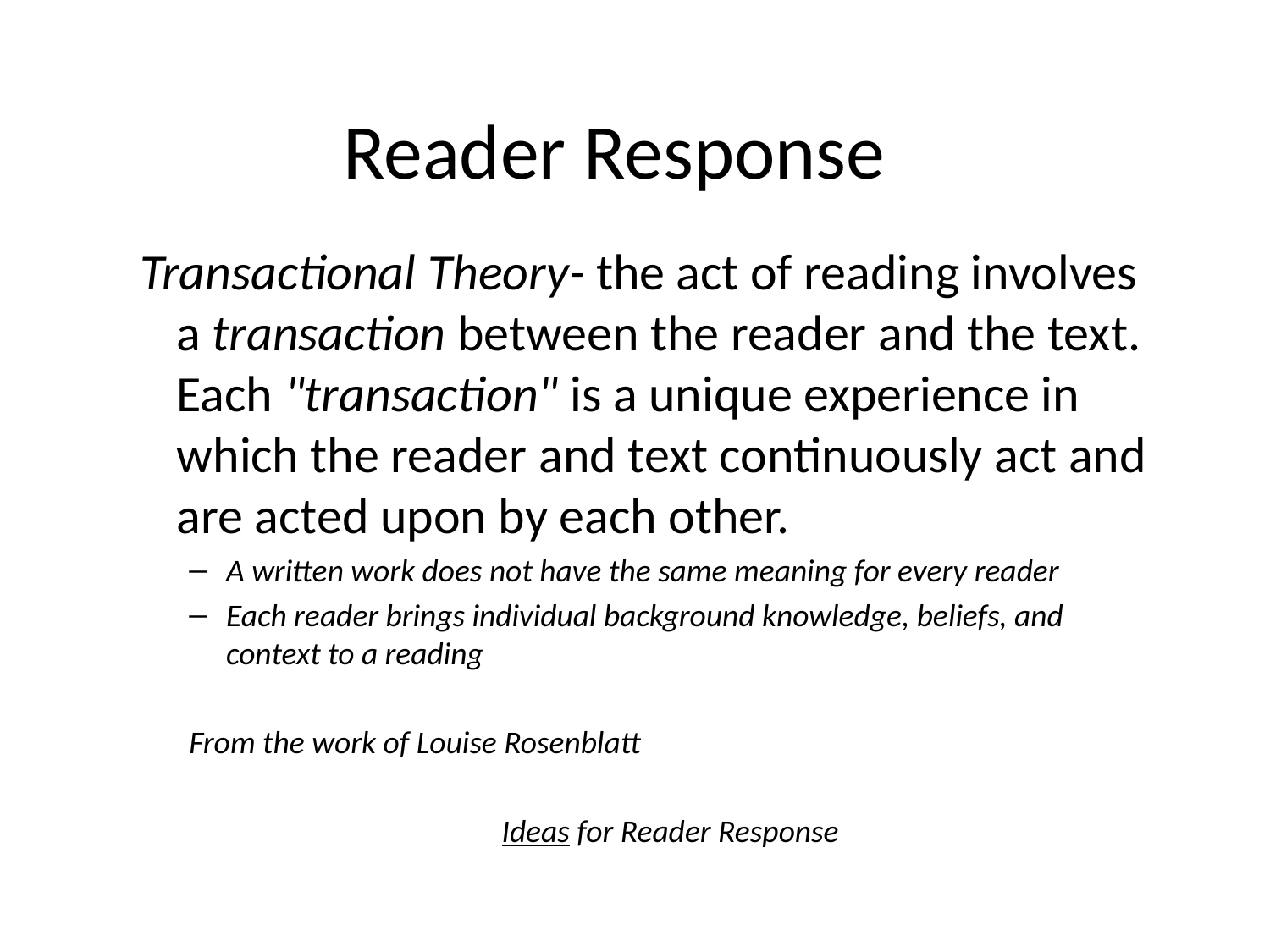

# Reader Response
Transactional Theory- the act of reading involves a transaction between the reader and the text. Each "transaction" is a unique experience in which the reader and text continuously act and are acted upon by each other.
A written work does not have the same meaning for every reader
Each reader brings individual background knowledge, beliefs, and context to a reading

From the work of Louise Rosenblatt

Ideas for Reader Response